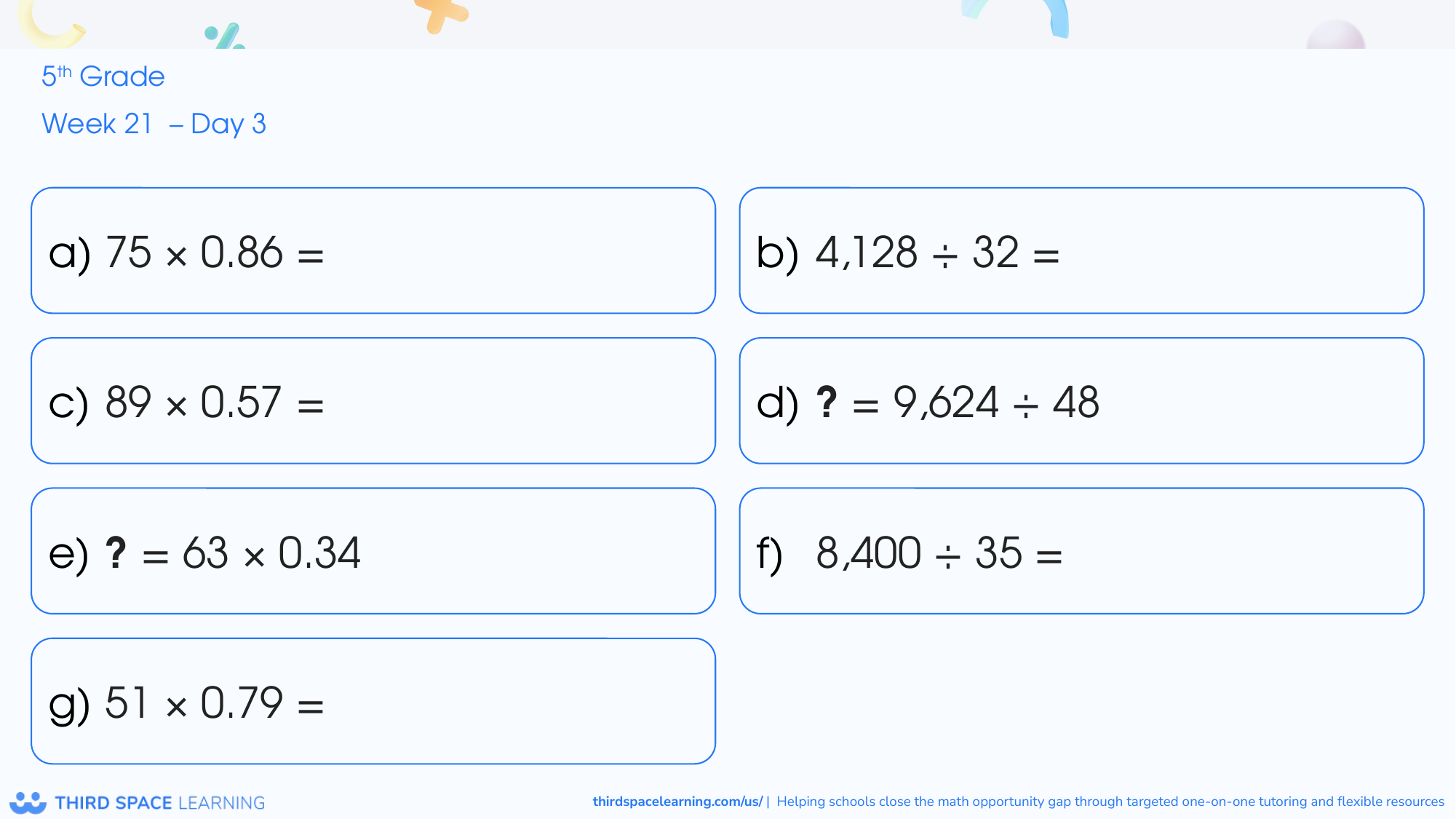

5th Grade
Week 21  – Day 3
75 × 0.86 =
4,128 ÷ 32 =
89 × 0.57 =
? = 9,624 ÷ 48
? = 63 × 0.34
8,400 ÷ 35 =
51 × 0.79 =